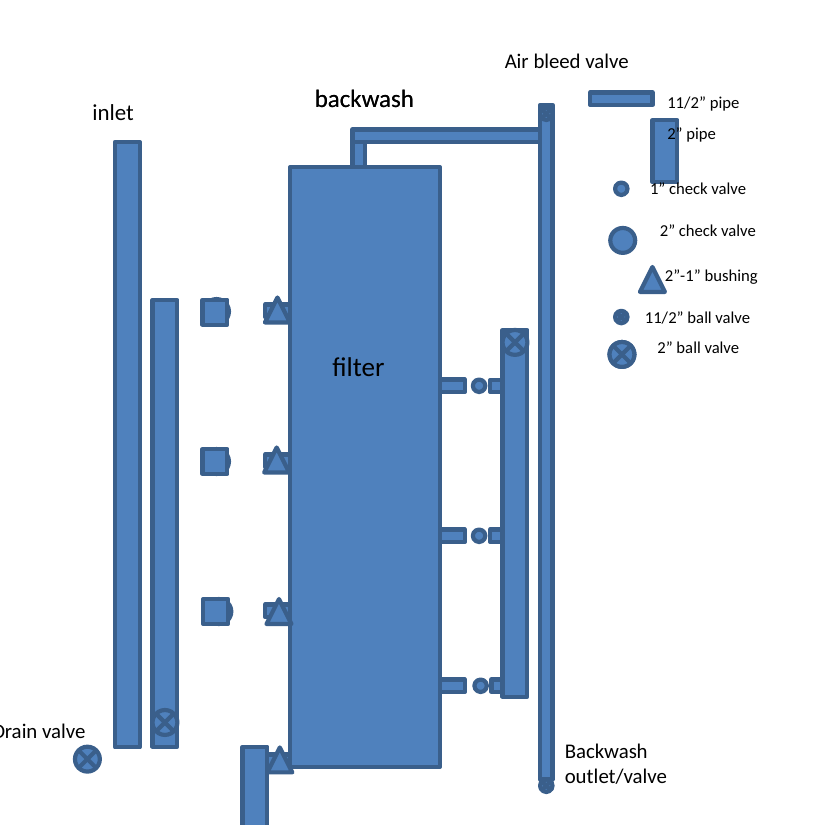

Air bleed valve
backwash
backwash
11/2” pipe
inlet

2” pipe

1” check valve

2” check valve

2”-1” bushing

11/2” ball valve

2” ball valve
filter

Drain valve

Backwash outlet/valve